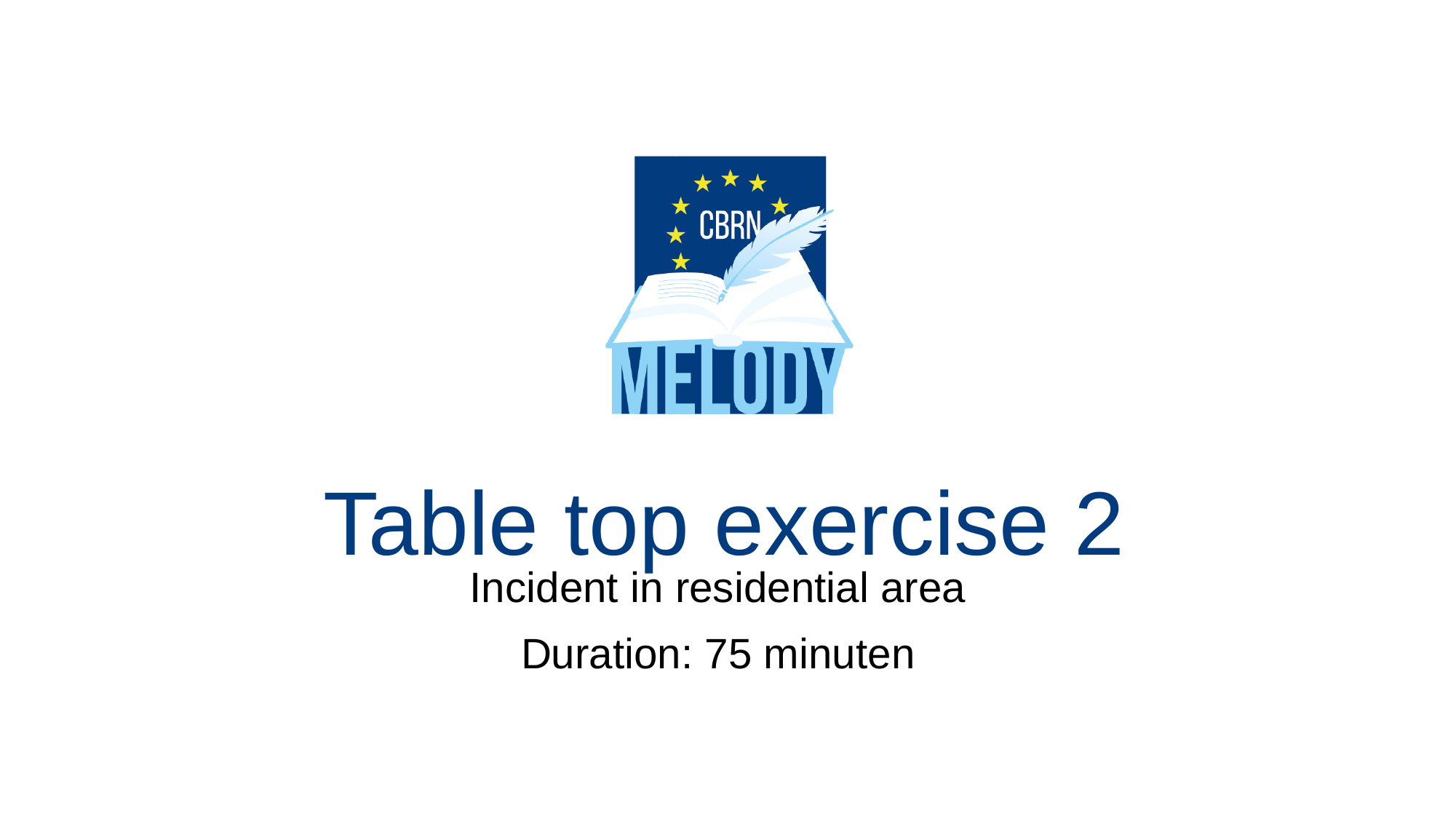

# Table top exercise 2
Incident in residential area
Duration: 75 minuten